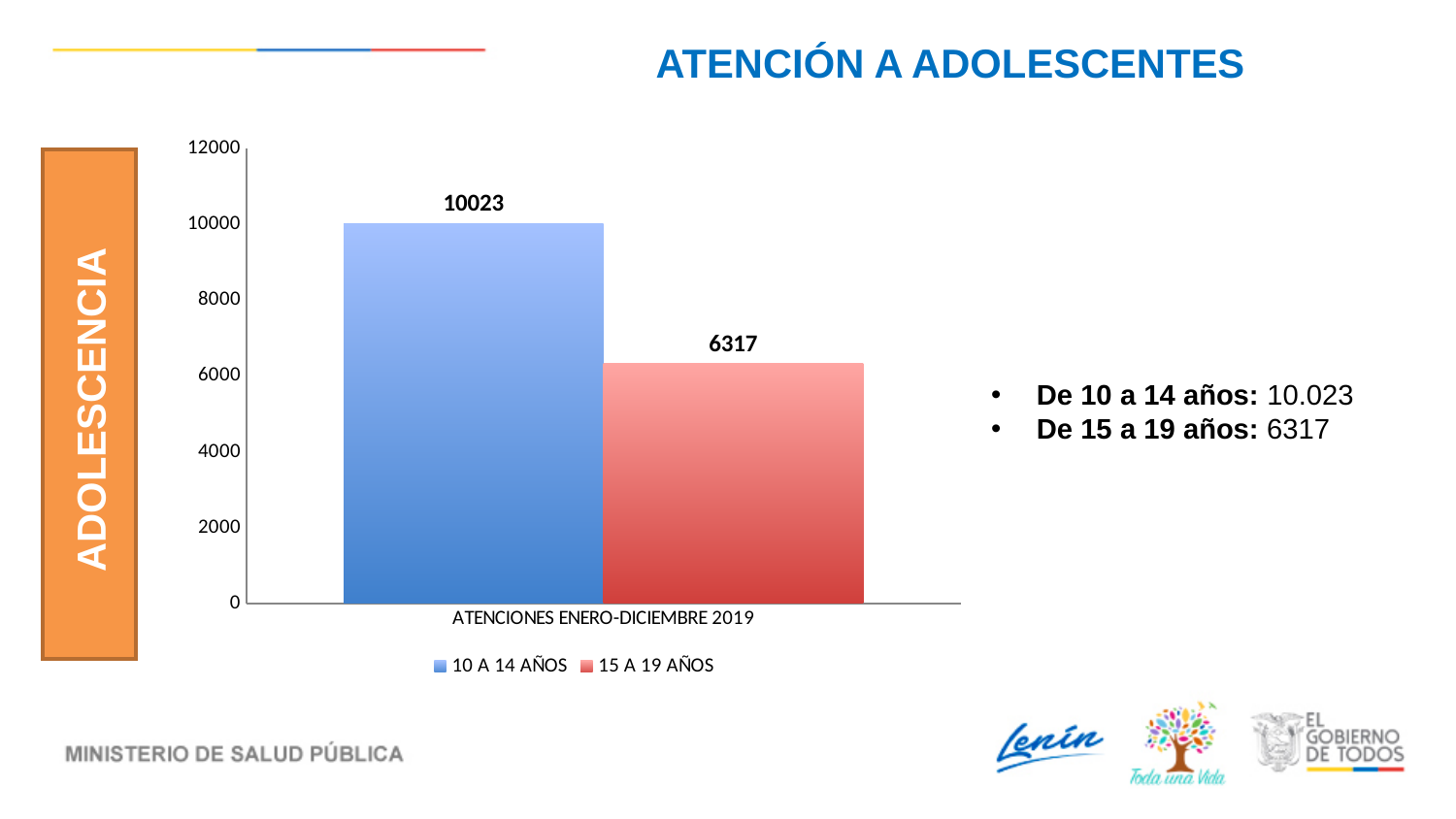

ATENCIÓN A ADOLESCENTES

### Chart

| Category | 10 A 14 AÑOS | 15 A 19 AÑOS |
|---|---|---|
| ATENCIONES ENERO-DICIEMBRE 2019 | 10023.0 | 6317.0 |
De 10 a 14 años: 10.023
De 15 a 19 años: 6317
ADOLESCENCIA